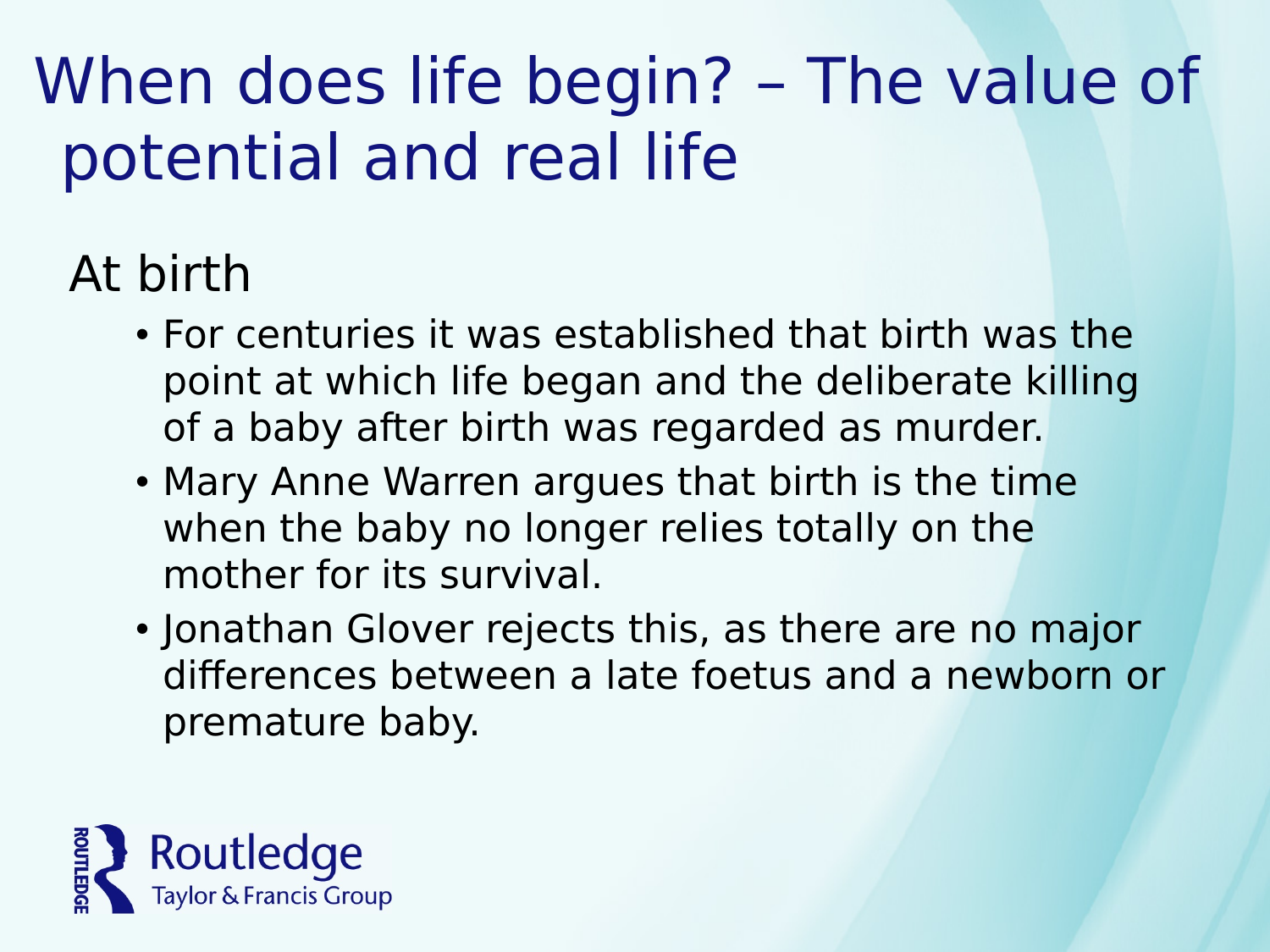

# When does life begin? – The value of potential and real life
At birth
For centuries it was established that birth was the point at which life began and the deliberate killing of a baby after birth was regarded as murder.
Mary Anne Warren argues that birth is the time when the baby no longer relies totally on the mother for its survival.
Jonathan Glover rejects this, as there are no major differences between a late foetus and a newborn or premature baby.